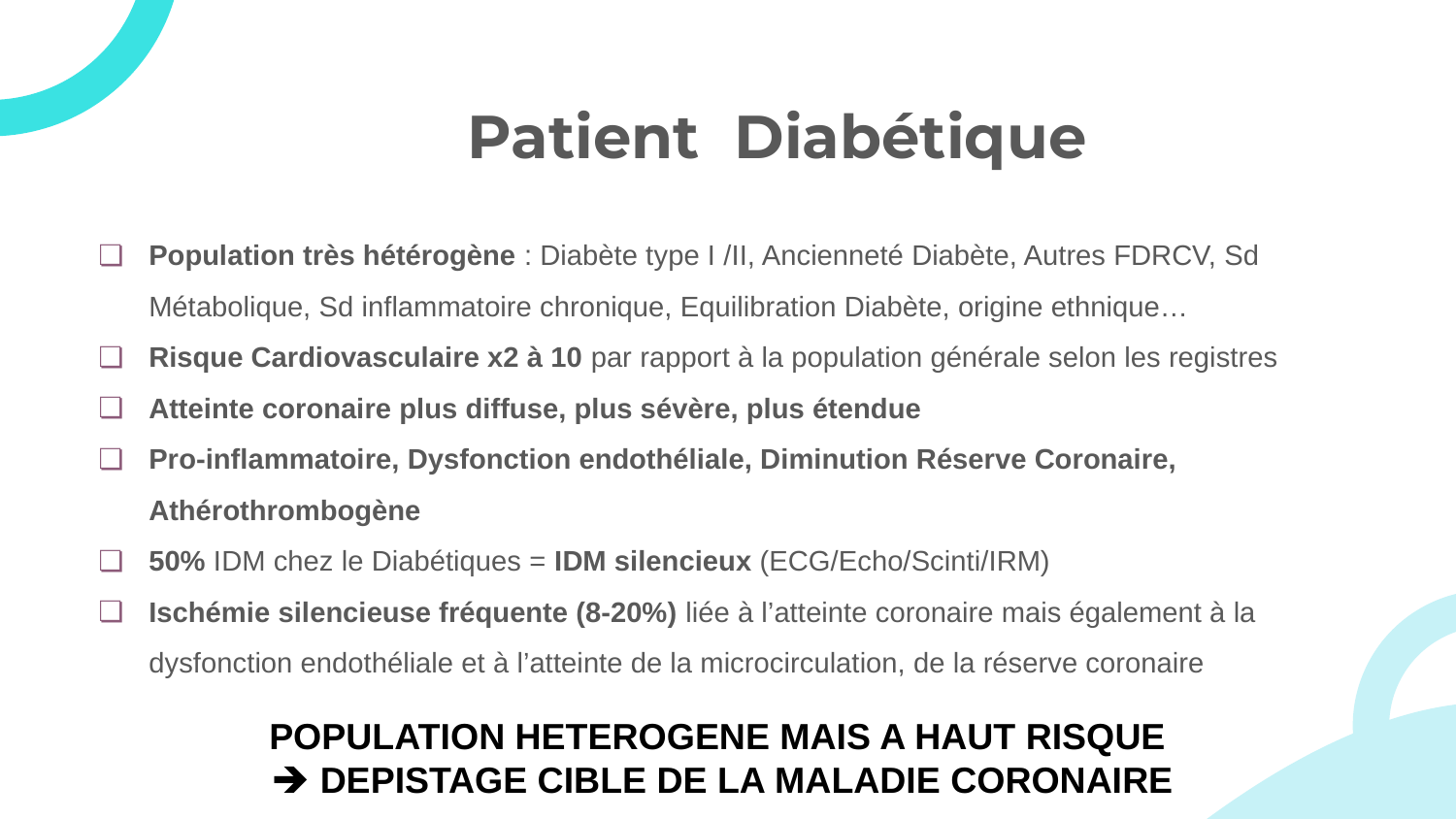

# Patient  Diabétique
Population très hétérogène : Diabète type I /II, Ancienneté Diabète, Autres FDRCV, Sd Métabolique, Sd inflammatoire chronique, Equilibration Diabète, origine ethnique…
Risque Cardiovasculaire x2 à 10 par rapport à la population générale selon les registres
Atteinte coronaire plus diffuse, plus sévère, plus étendue
Pro-inflammatoire, Dysfonction endothéliale, Diminution Réserve Coronaire, Athérothrombogène
50% IDM chez le Diabétiques = IDM silencieux (ECG/Echo/Scinti/IRM)
Ischémie silencieuse fréquente (8-20%) liée à l’atteinte coronaire mais également à la dysfonction endothéliale et à l’atteinte de la microcirculation, de la réserve coronaire
POPULATION HETEROGENE MAIS A HAUT RISQUE
🡺 DEPISTAGE CIBLE DE LA MALADIE CORONAIRE